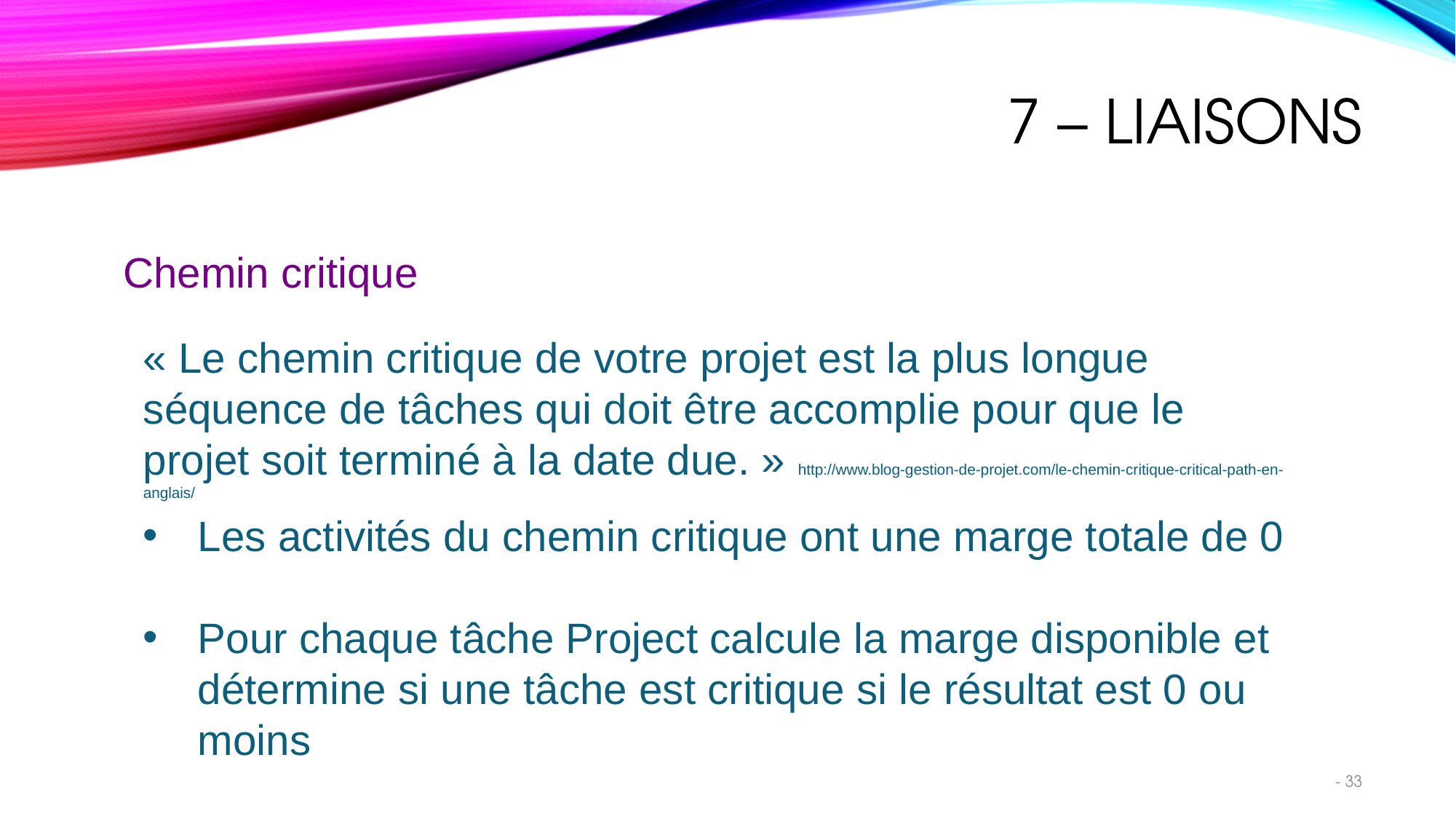

# 7 – Liaisons
Chemin critique
« Le chemin critique de votre projet est la plus longue séquence de tâches qui doit être accomplie pour que le projet soit terminé à la date due. » http://www.blog-gestion-de-projet.com/le-chemin-critique-critical-path-en-anglais/
Les activités du chemin critique ont une marge totale de 0

Pour chaque tâche Project calcule la marge disponible et détermine si une tâche est critique si le résultat est 0 ou moins
33